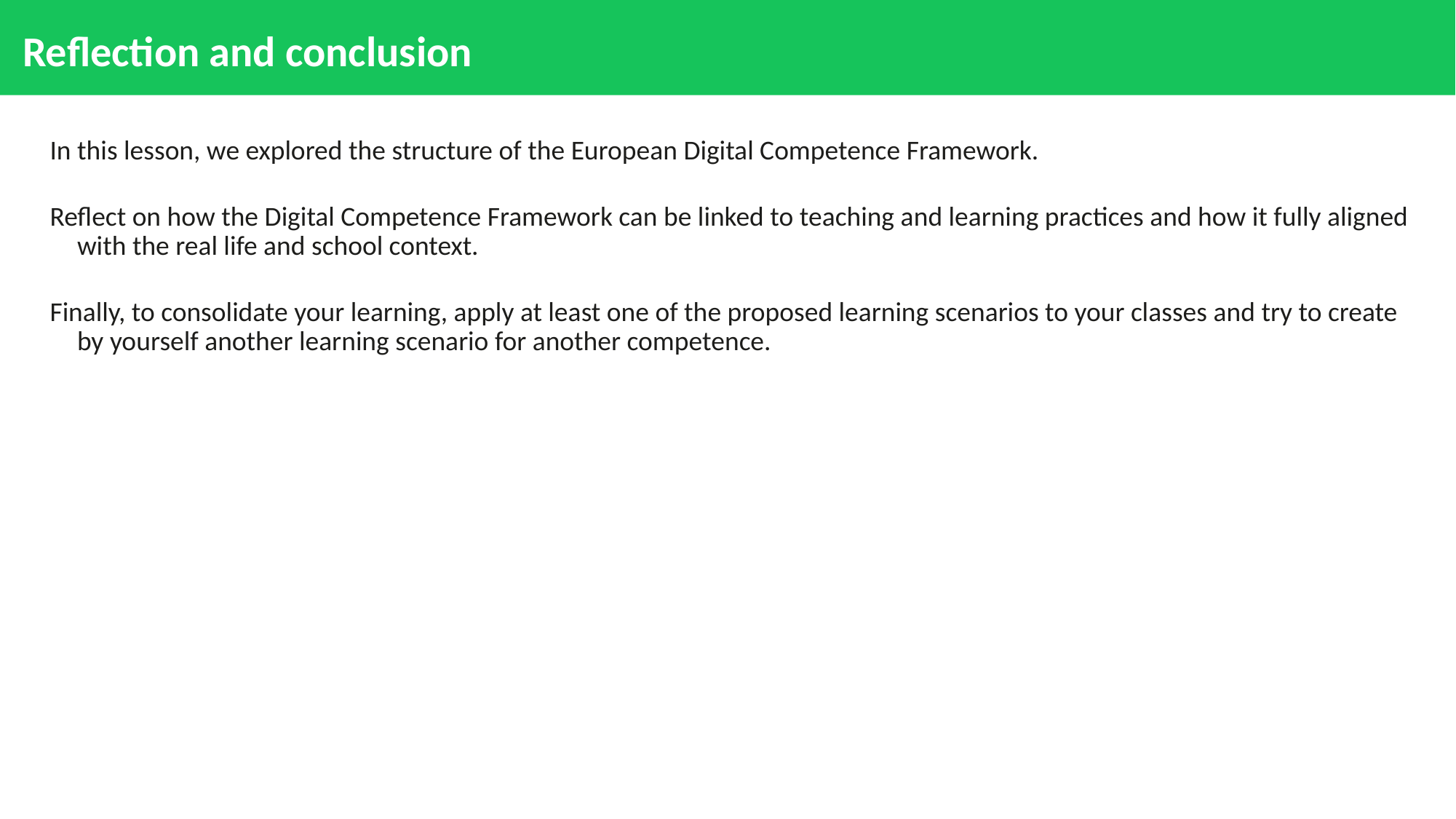

# Reflection and conclusion
In this lesson, we explored the structure of the European Digital Competence Framework.
Reflect on how the Digital Competence Framework can be linked to teaching and learning practices and how it fully aligned with the real life and school context.
Finally, to consolidate your learning, apply at least one of the proposed learning scenarios to your classes and try to create by yourself another learning scenario for another competence.